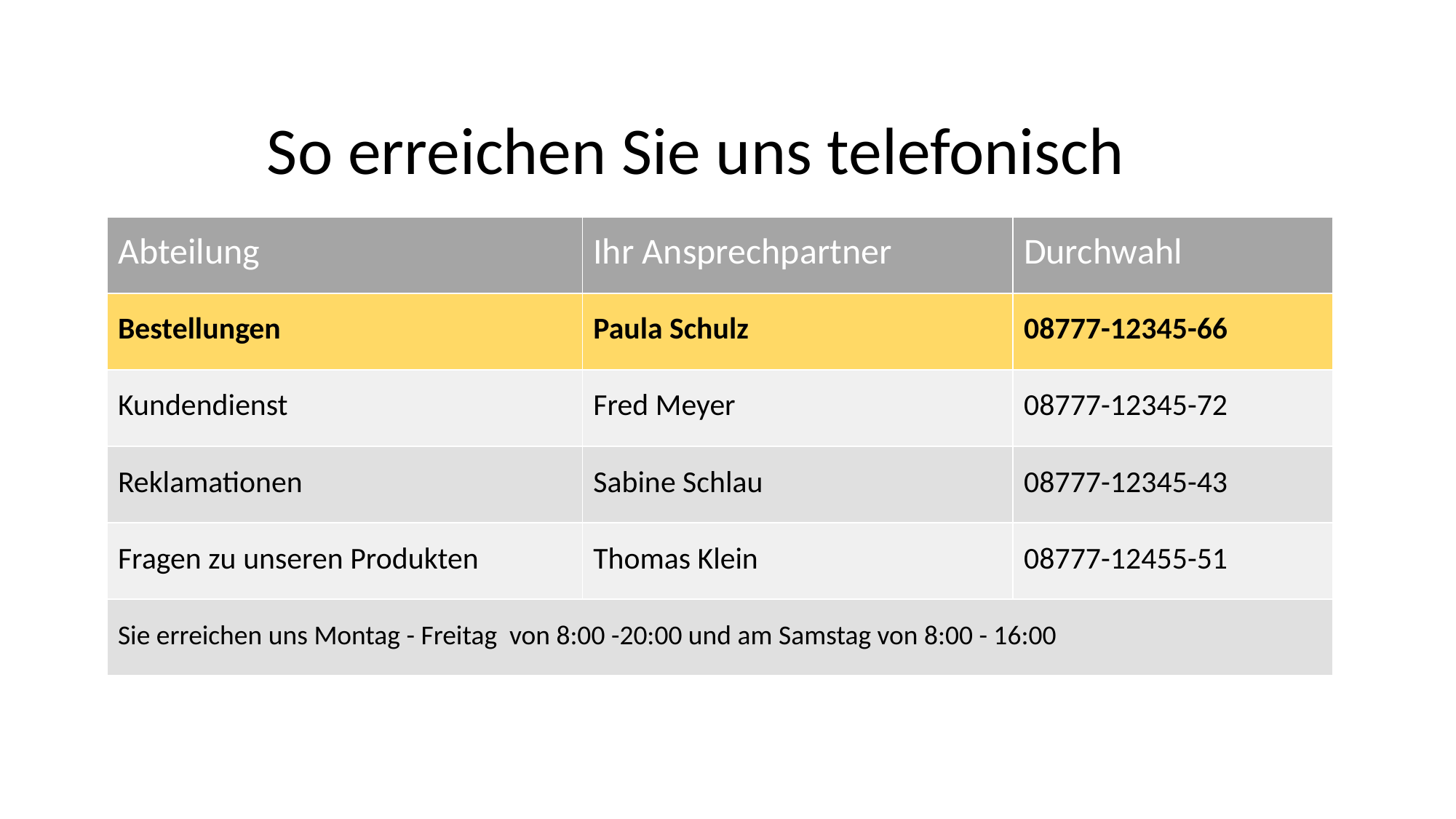

# So erreichen Sie uns telefonisch
| Abteilung | Ihr Ansprechpartner | Durchwahl |
| --- | --- | --- |
| Bestellungen | Paula Schulz | 08777-12345-66 |
| Kundendienst | Fred Meyer | 08777-12345-72 |
| Reklamationen | Sabine Schlau | 08777-12345-43 |
| Fragen zu unseren Produkten | Thomas Klein | 08777-12455-51 |
| Sie erreichen uns Montag - Freitag von 8:00 -20:00 und am Samstag von 8:00 - 16:00 |  |  |